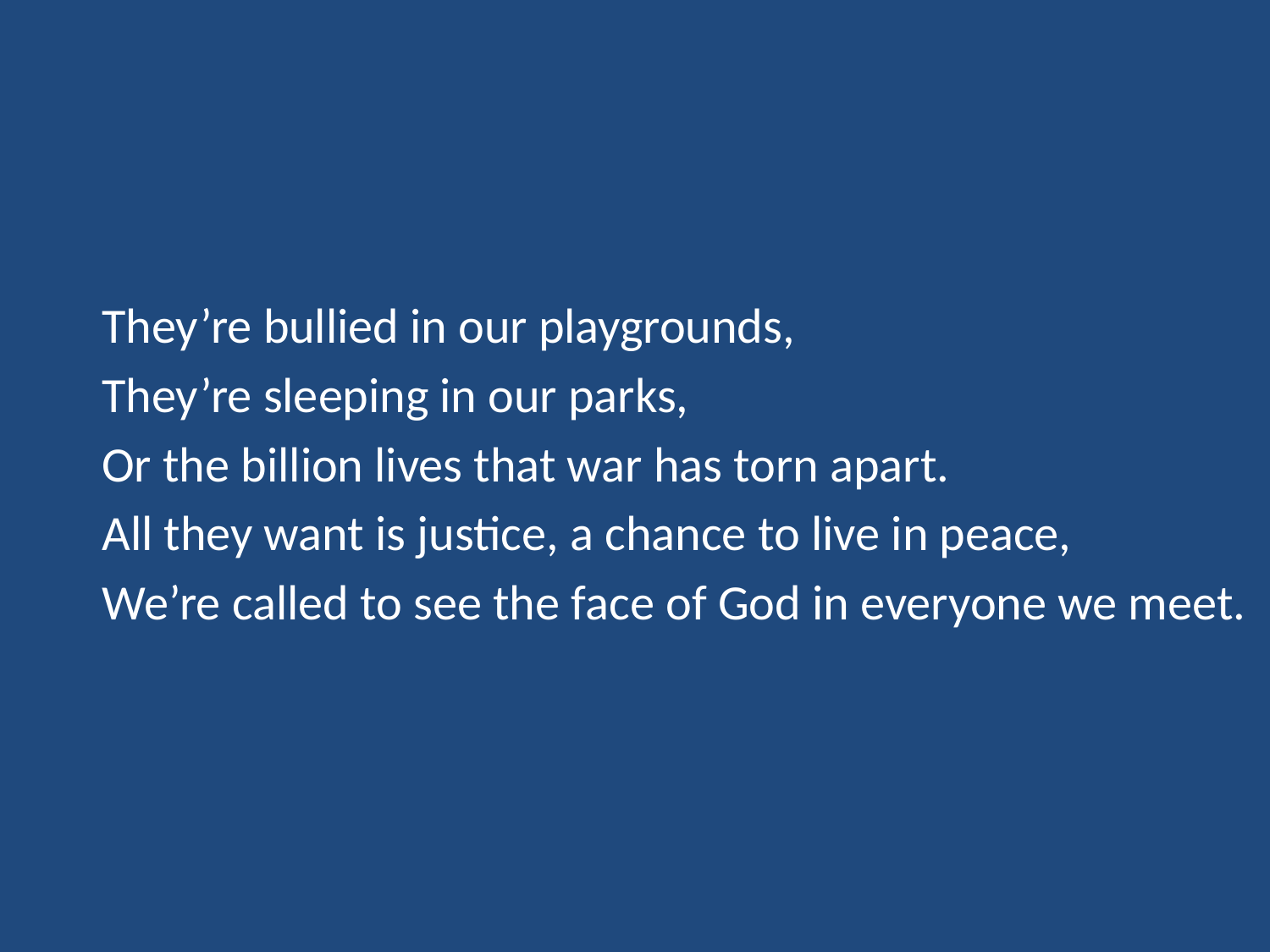

They’re bullied in our playgrounds,
They’re sleeping in our parks,
Or the billion lives that war has torn apart.
All they want is justice, a chance to live in peace,
We’re called to see the face of God in everyone we meet.